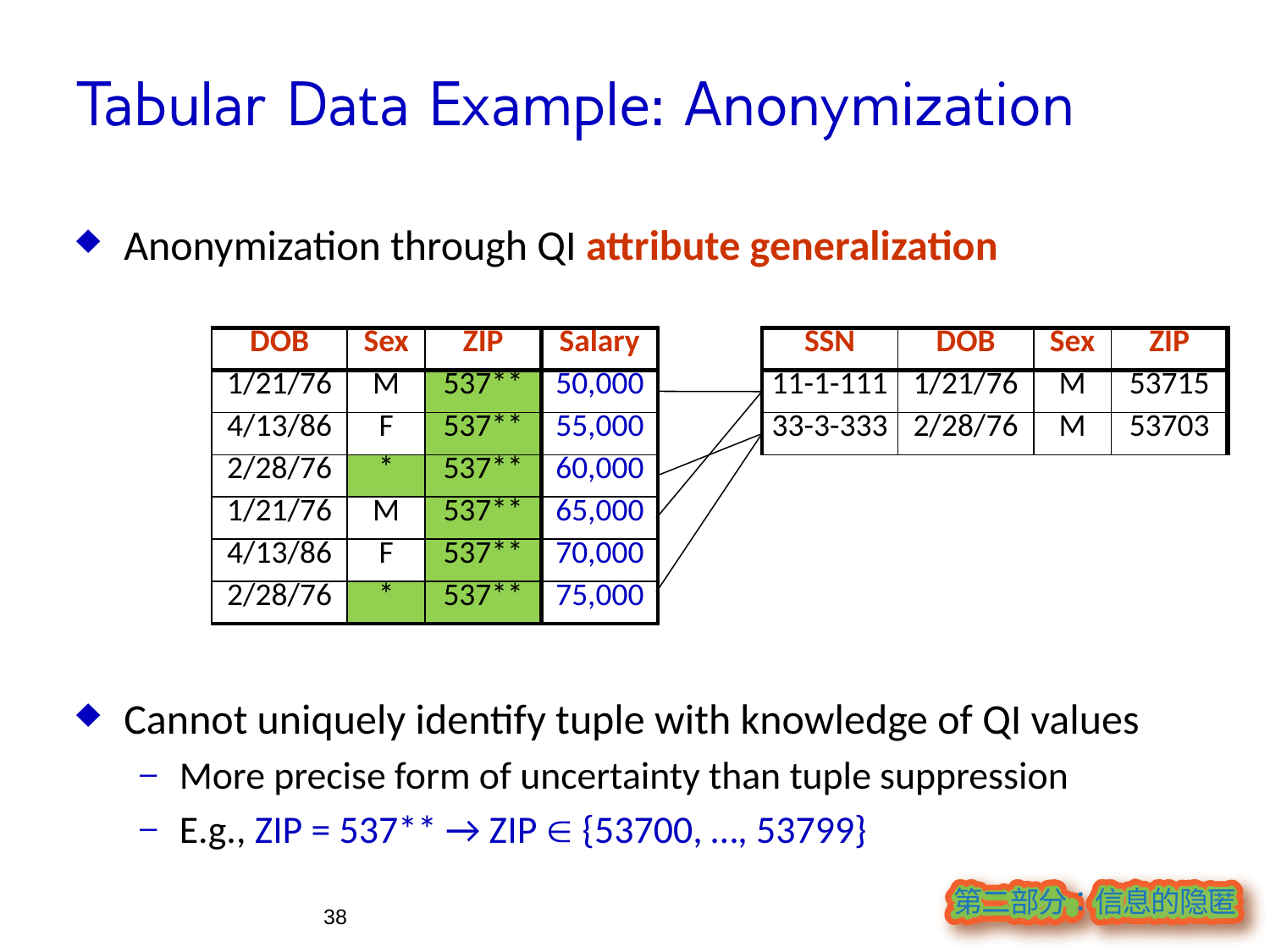

Tabular Data Example: Anonymization
Anonymization through QI attribute generalization

Cannot uniquely identify tuple with knowledge of QI values
More precise form of uncertainty than tuple suppression
E.g., ZIP = 537** → ZIP ∈ {53700, …, 53799}
| DOB | Sex | ZIP | Salary |
| --- | --- | --- | --- |
| 1/21/76 | M | 537\*\* | 50,000 |
| 4/13/86 | F | 537\*\* | 55,000 |
| 2/28/76 | \* | 537\*\* | 60,000 |
| 1/21/76 | M | 537\*\* | 65,000 |
| 4/13/86 | F | 537\*\* | 70,000 |
| 2/28/76 | \* | 537\*\* | 75,000 |
| SSN | DOB | Sex | ZIP |
| --- | --- | --- | --- |
| 11-1-111 | 1/21/76 | M | 53715 |
| 33-3-333 | 2/28/76 | M | 53703 |
38